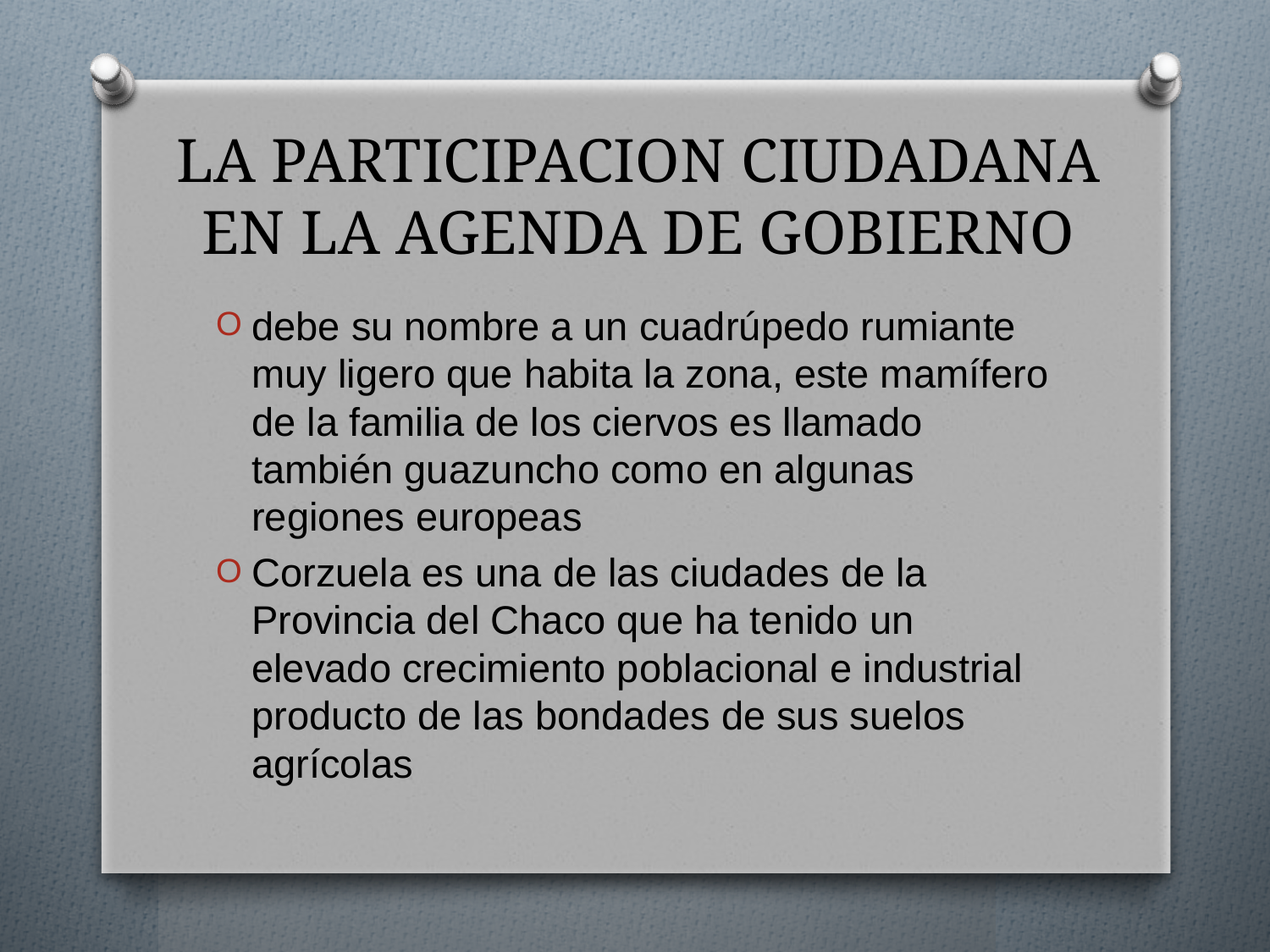

# LA PARTICIPACION CIUDADANA EN LA AGENDA DE GOBIERNO
debe su nombre a un cuadrúpedo rumiante muy ligero que habita la zona, este mamífero de la familia de los ciervos es llamado también guazuncho como en algunas regiones europeas
Corzuela es una de las ciudades de la Provincia del Chaco que ha tenido un elevado crecimiento poblacional e industrial producto de las bondades de sus suelos agrícolas